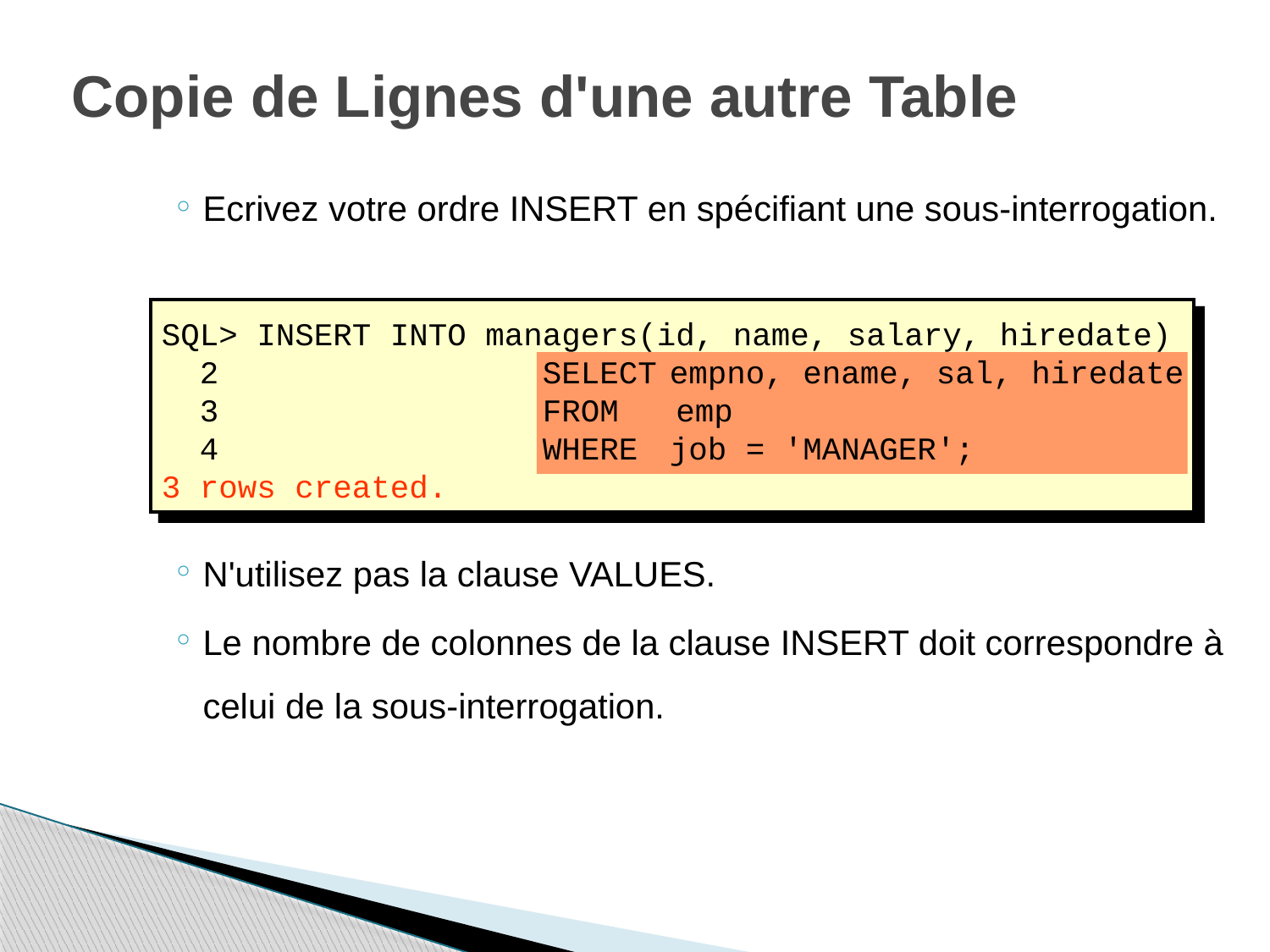

# Copie de Lignes d'une autre Table
Ecrivez votre ordre INSERT en spécifiant une sous-interrogation.
N'utilisez pas la clause VALUES.
Le nombre de colonnes de la clause INSERT doit correspondre à celui de la sous-interrogation.
SQL> INSERT INTO managers(id, name, salary, hiredate)
  2          		SELECT	empno, ename, sal, hiredate
  3          		FROM   emp
  4          		WHERE	job = 'MANAGER';
3 rows created.